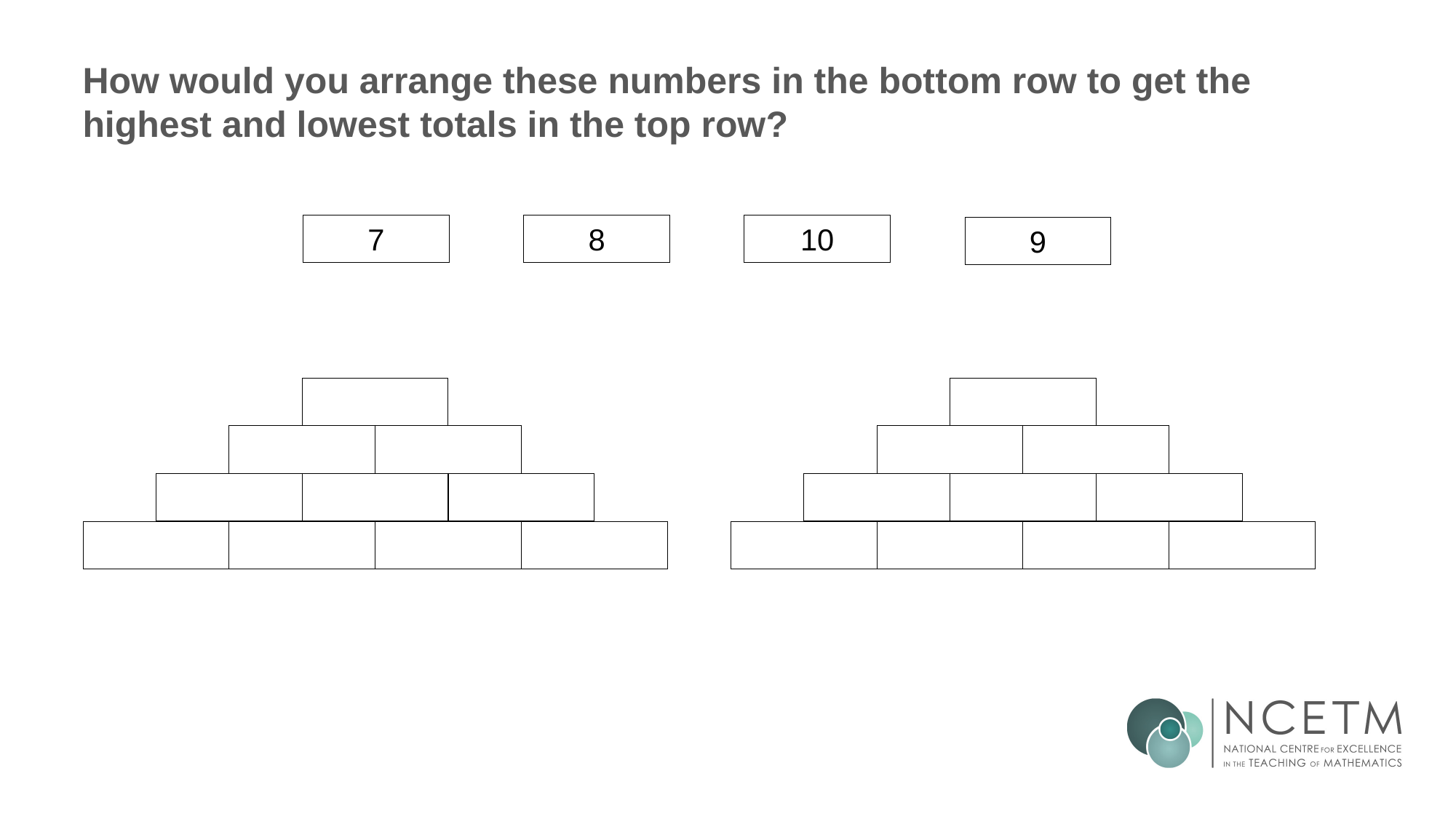

# How would you arrange these numbers in the bottom row to get the highest and lowest totals in the top row?
7
8
10
9